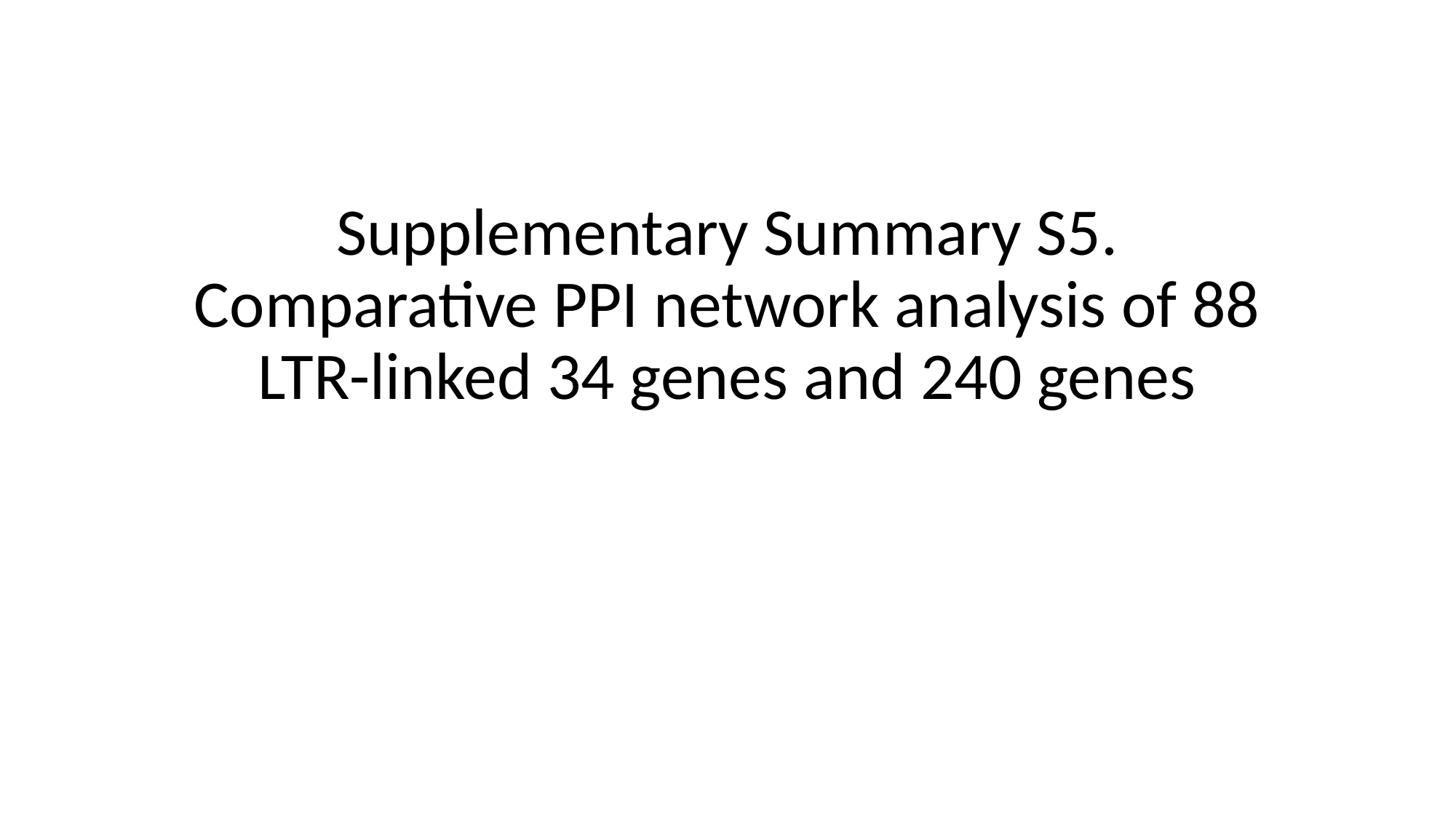

# Supplementary Summary S5. Comparative PPI network analysis of 88 LTR-linked 34 genes and 240 genes